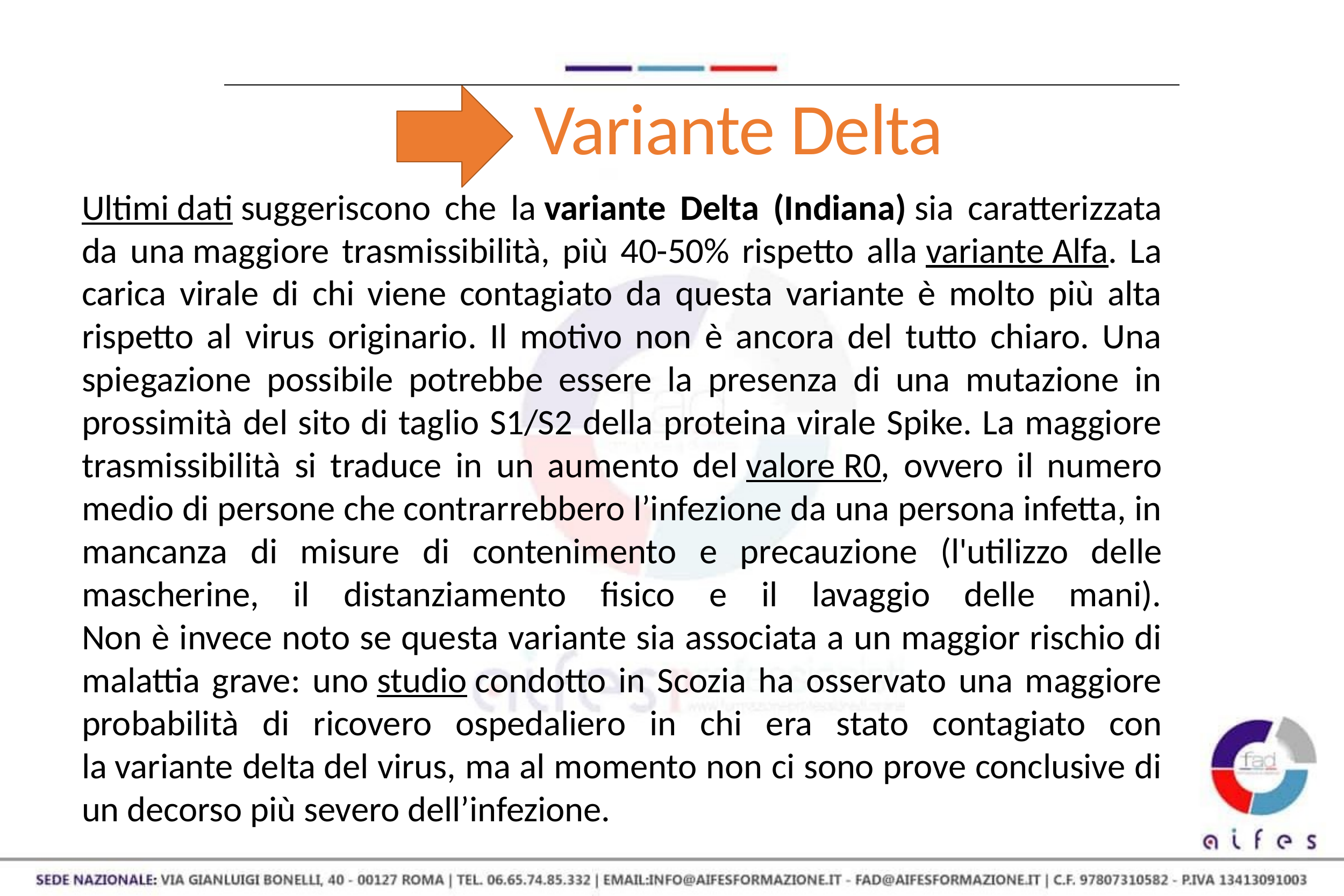

# Variante Delta
Ultimi dati suggeriscono che la variante Delta (Indiana) sia caratterizzata da una maggiore trasmissibilità, più 40-50% rispetto alla variante Alfa. La carica virale di chi viene contagiato da questa variante è molto più alta rispetto al virus originario. Il motivo non è ancora del tutto chiaro. Una spiegazione possibile potrebbe essere la presenza di una mutazione in prossimità del sito di taglio S1/S2 della proteina virale Spike. La maggiore trasmissibilità si traduce in un aumento del valore R0, ovvero il numero medio di persone che contrarrebbero l’infezione da una persona infetta, in mancanza di misure di contenimento e precauzione (l'utilizzo delle mascherine, il distanziamento fisico e il lavaggio delle mani).
Non è invece noto se questa variante sia associata a un maggior rischio di malattia grave: uno studio condotto in Scozia ha osservato una maggiore probabilità di ricovero ospedaliero in chi era stato contagiato con la variante delta del virus, ma al momento non ci sono prove conclusive di un decorso più severo dell’infezione.